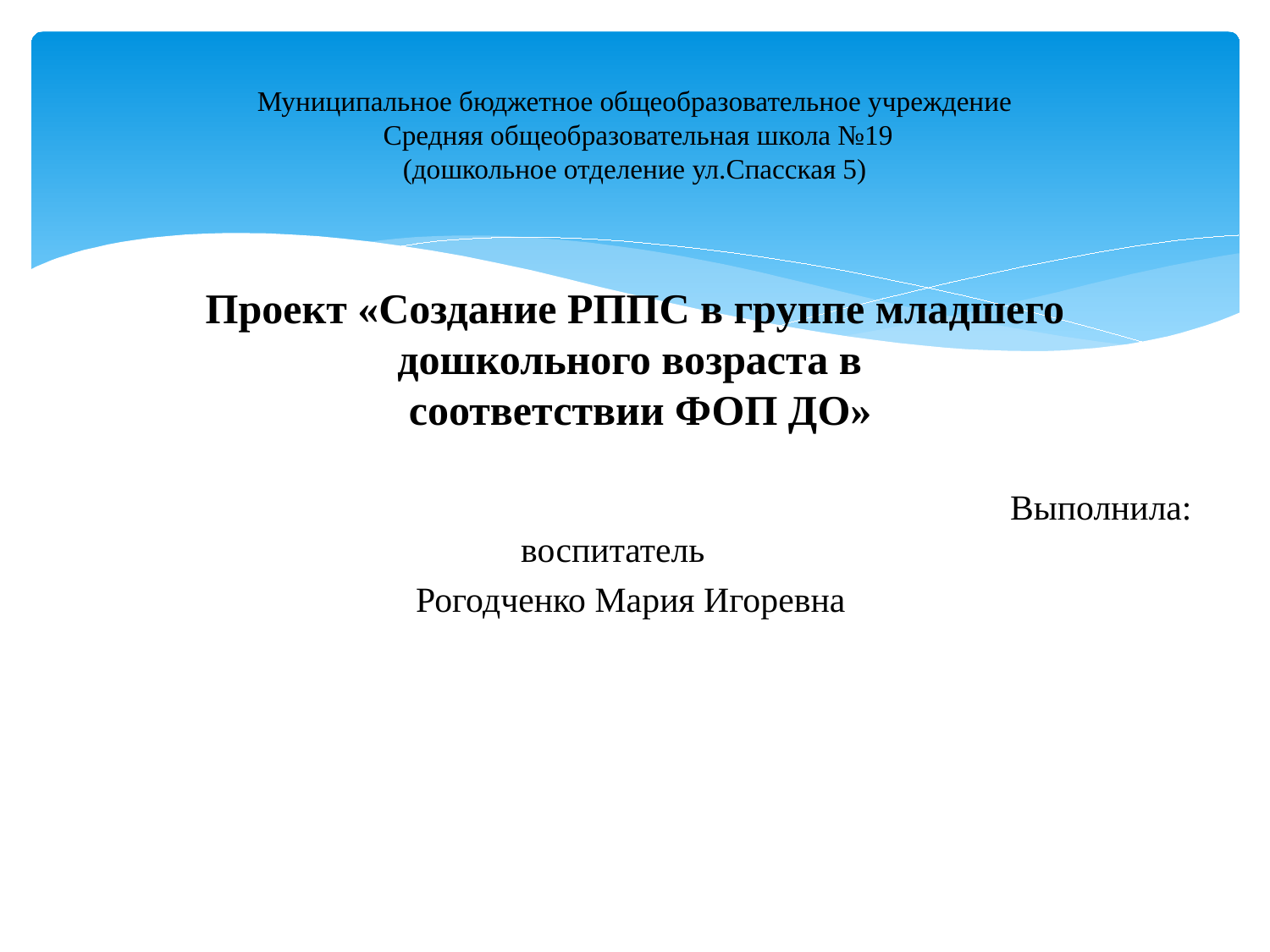

# Муниципальное бюджетное общеобразовательное учреждение Средняя общеобразовательная школа №19 (дошкольное отделение ул.Спасская 5)

Проект «Создание РППС в группе младшего дошкольного возраста в
 соответствии ФОП ДО»
                                                                                                                                                                                                                     Выполнила: воспитатель
Рогодченко Мария Игоревна